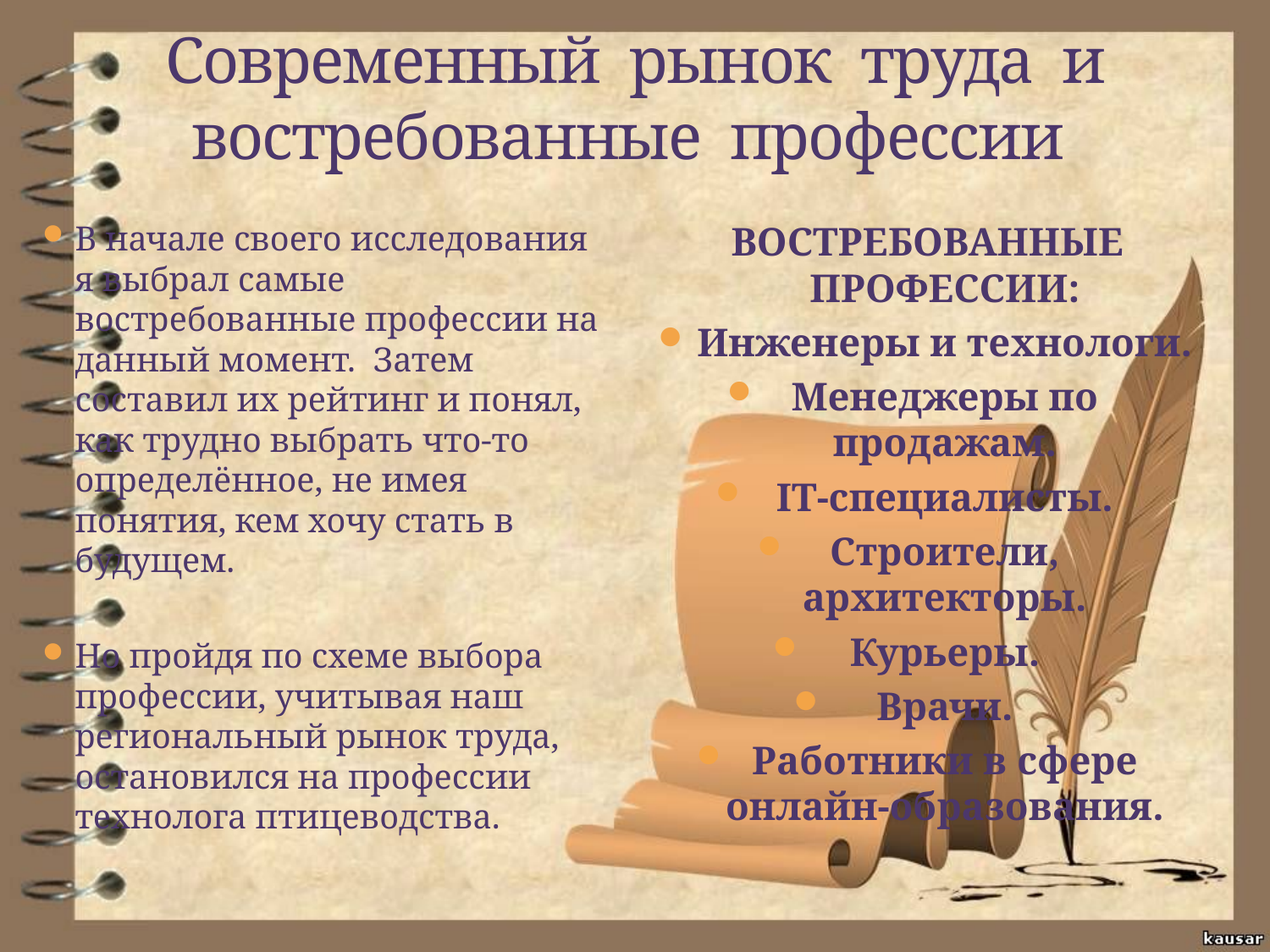

# Современный  рынок  труда  и востребованные  профессии
В начале своего исследования я выбрал самые востребованные профессии на данный момент.  Затем составил их рейтинг и понял, как трудно выбрать что-то определённое, не имея понятия, кем хочу стать в будущем.

Но пройдя по схеме выбора профессии, учитывая наш региональный рынок труда, остановился на профессии технолога птицеводства.
ВОСТРЕБОВАННЫЕ ПРОФЕССИИ:
Инженеры и технологи.
Менеджеры по продажам.
IT-специалисты.
Строители, архитекторы.
Курьеры.
Врачи.
Работники в сфере онлайн-образования.